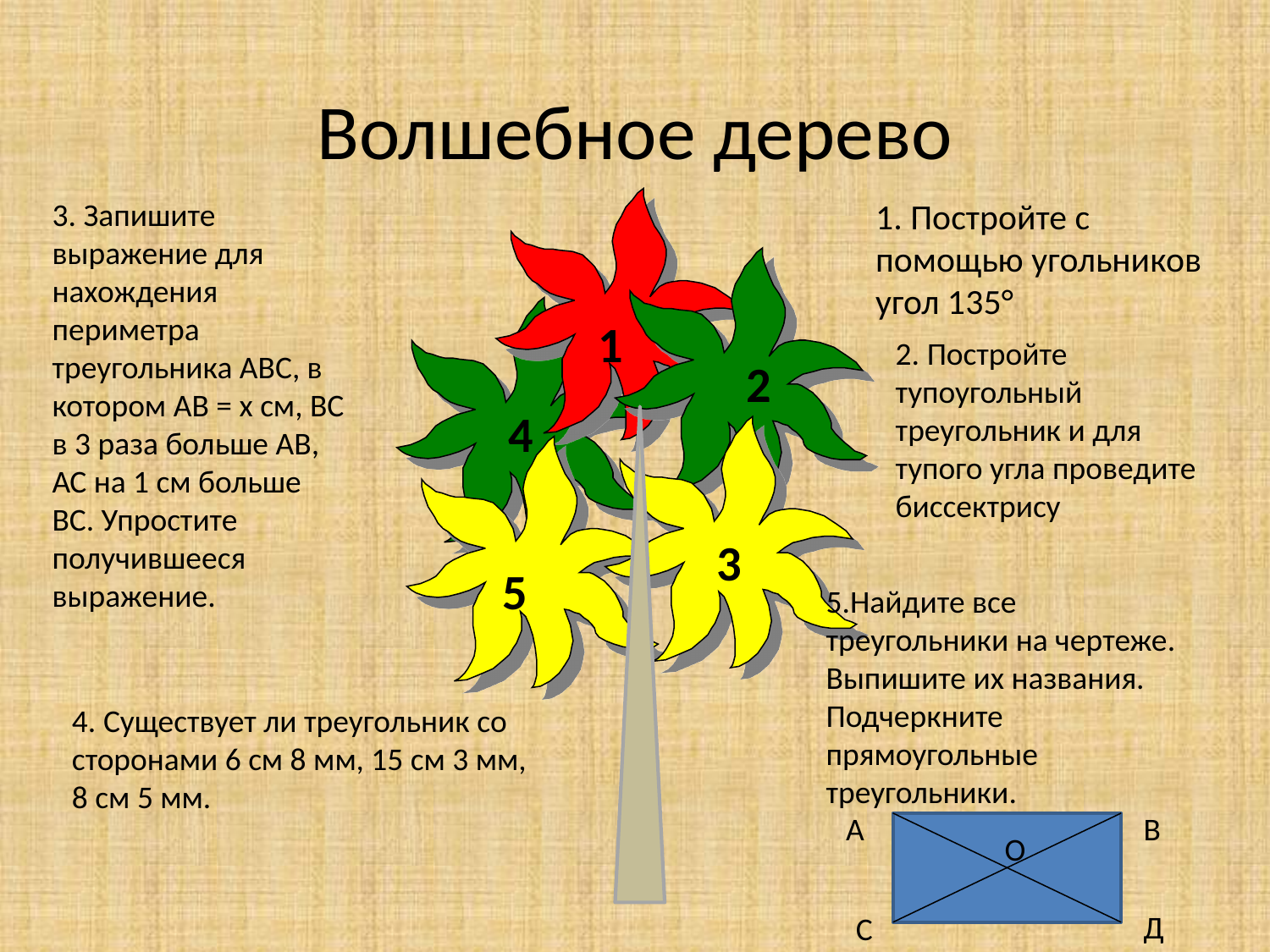

# Волшебное дерево
3. Запишите выражение для нахождения периметра треугольника АВС, в котором АВ = х см, ВС в 3 раза больше АВ, АС на 1 см больше ВС. Упростите получившееся выражение.

1. Постройте с помощью угольников угол 135°

1
2. Постройте тупоугольный треугольник и для тупого угла проведите биссектрису
2
4

5

3
5.Найдите все треугольники на чертеже. Выпишите их названия. Подчеркните прямоугольные треугольники.

4. Существует ли треугольник со сторонами 6 см 8 мм, 15 см 3 мм, 8 см 5 мм.
А
В

О
Д
С